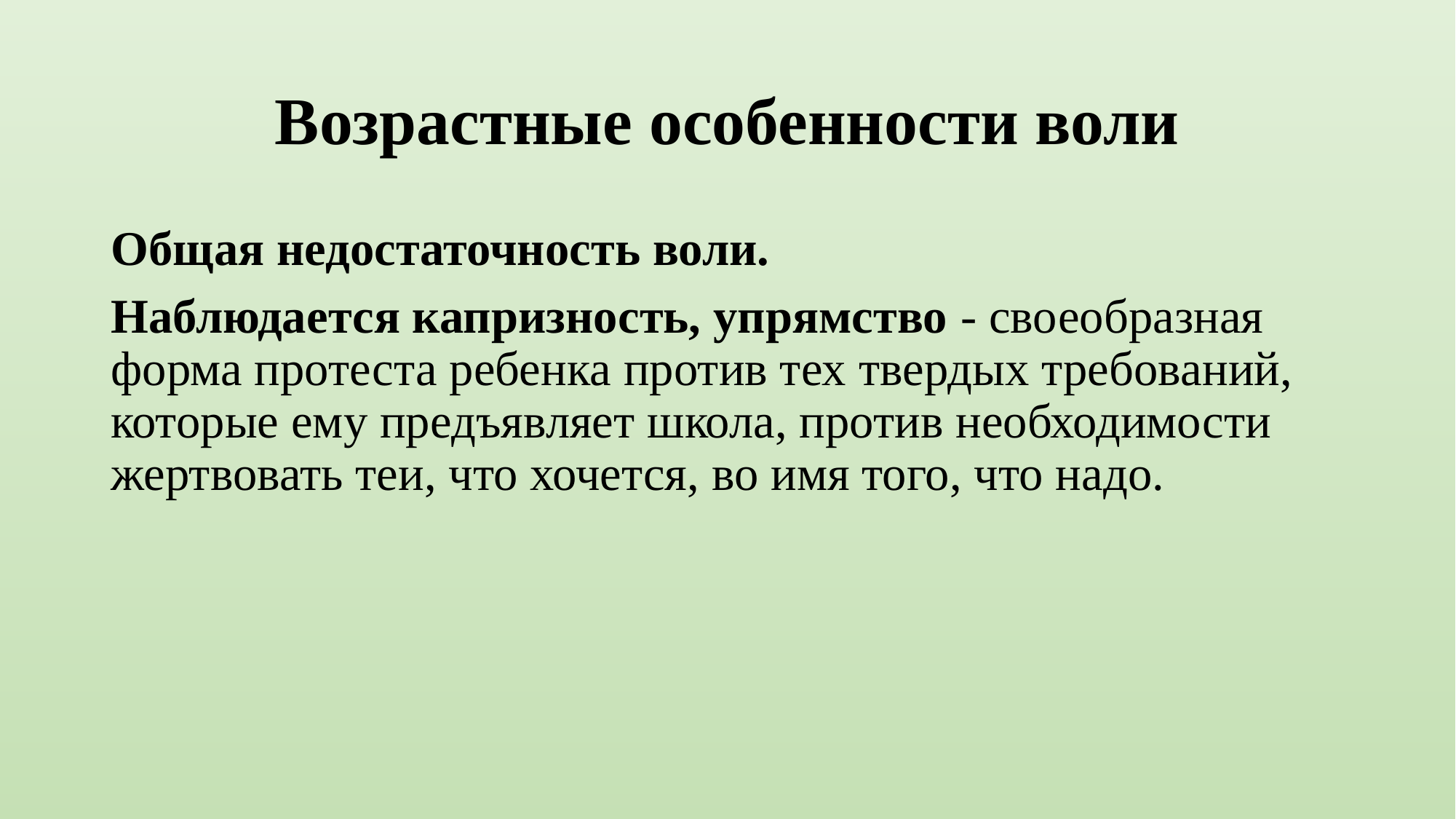

# Возрастные особенности воли
Общая недостаточность воли.
Наблюдается капризность, упрямство - своеобразная форма протеста ребенка против тех твердых требований, которые ему предъявляет школа, против необходимости жертвовать теи, что хочется, во имя того, что надо.